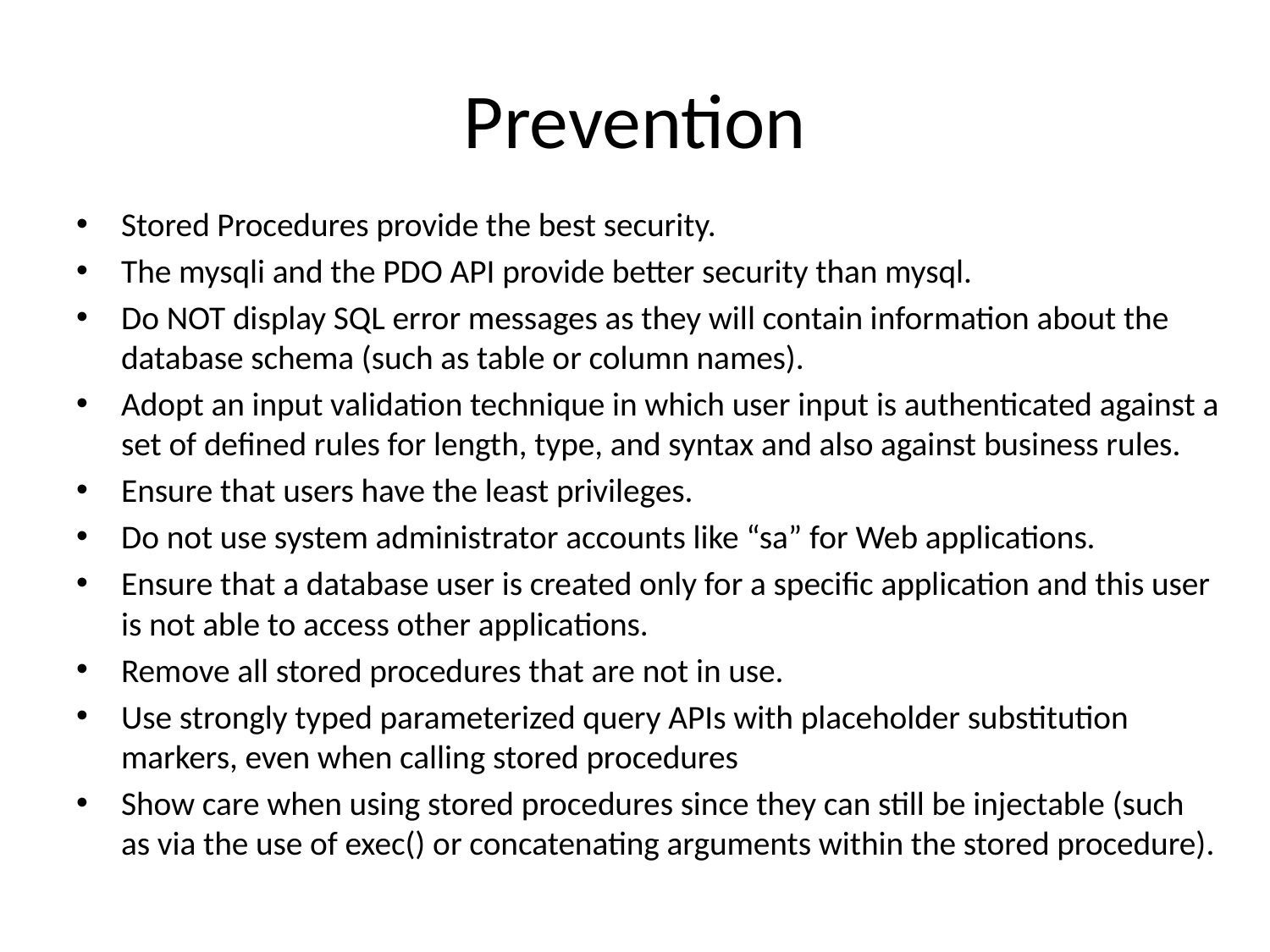

# Prevention
Stored Procedures provide the best security.
The mysqli and the PDO API provide better security than mysql.
Do NOT display SQL error messages as they will contain information about the database schema (such as table or column names).
Adopt an input validation technique in which user input is authenticated against a set of defined rules for length, type, and syntax and also against business rules.
Ensure that users have the least privileges.
Do not use system administrator accounts like “sa” for Web applications.
Ensure that a database user is created only for a specific application and this user is not able to access other applications.
Remove all stored procedures that are not in use.
Use strongly typed parameterized query APIs with placeholder substitution markers, even when calling stored procedures
Show care when using stored procedures since they can still be injectable (such as via the use of exec() or concatenating arguments within the stored procedure).